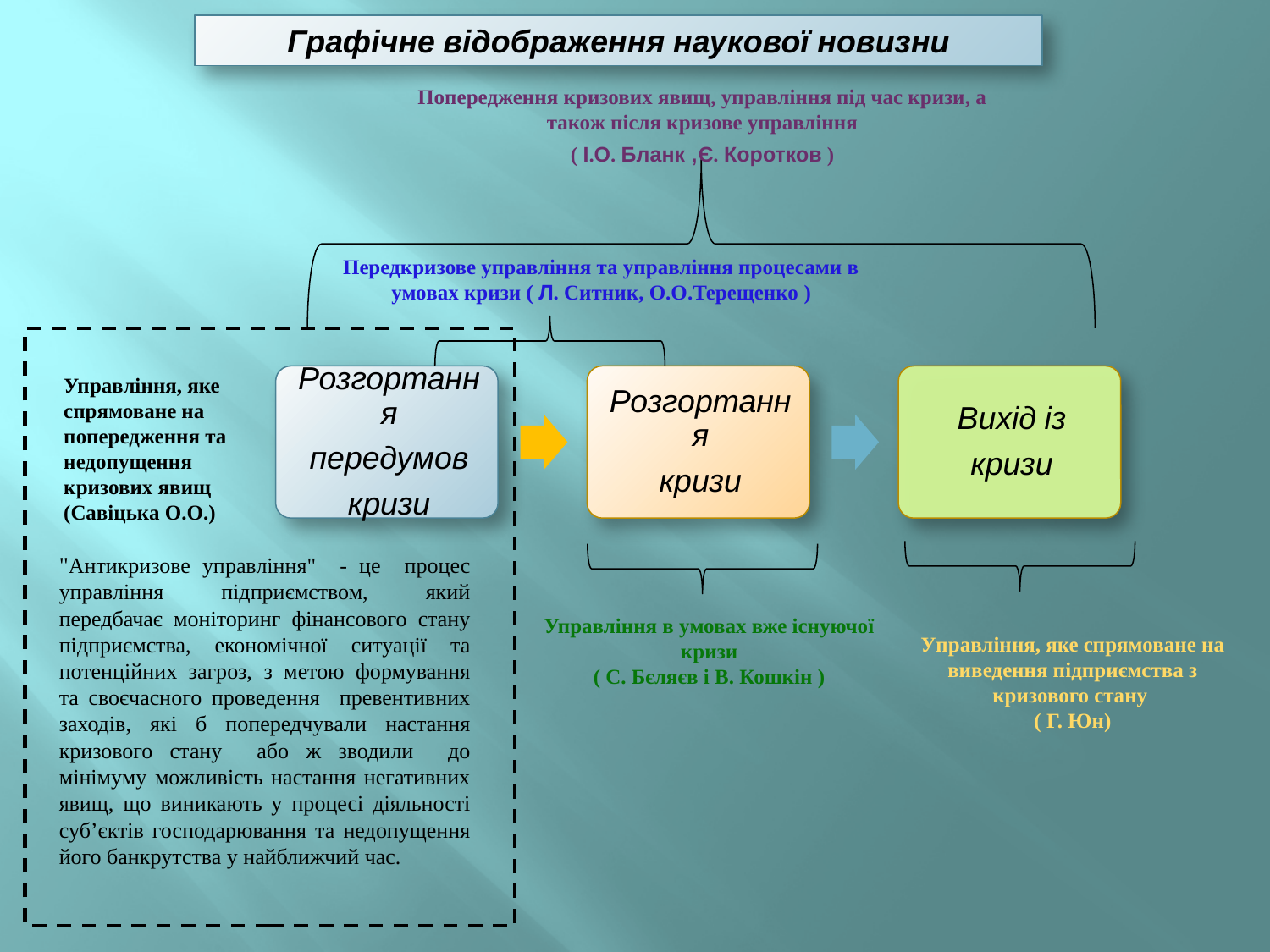

Графічне відображення наукової новизни
Попередження кризових явищ, управління під час кризи, а також після кризове управління
( І.О. Бланк ,Є. Коротков )
Розгортання
передумов
кризи

Розгортання
кризи

Вихід із
кризи

Передкризове управління та управління процесами в умовах кризи ( Л. Ситник, О.О.Терещенко )

Управління, яке спрямоване на попередження та недопущення кризових явищ (Савіцька О.О.)

"Антикризове управління"  - це  процес управління підприємством, який передбачає моніторинг фінансового стану підприємства, економічної ситуації та потенційних загроз, з метою формування та своєчасного проведення  превентивних заходів, які б попередчували настання кризового стану  або ж зводили  до мінімуму можливість настання негативних явищ, що виникають у процесі діяльності суб’єктів господарювання та недопущення його банкрутства у найближчий час.
Управління в умовах вже існуючої кризи
( С. Бєляєв і В. Кошкін )
Управління, яке спрямоване на виведення підприємства з кризового стану
( Г. Юн)